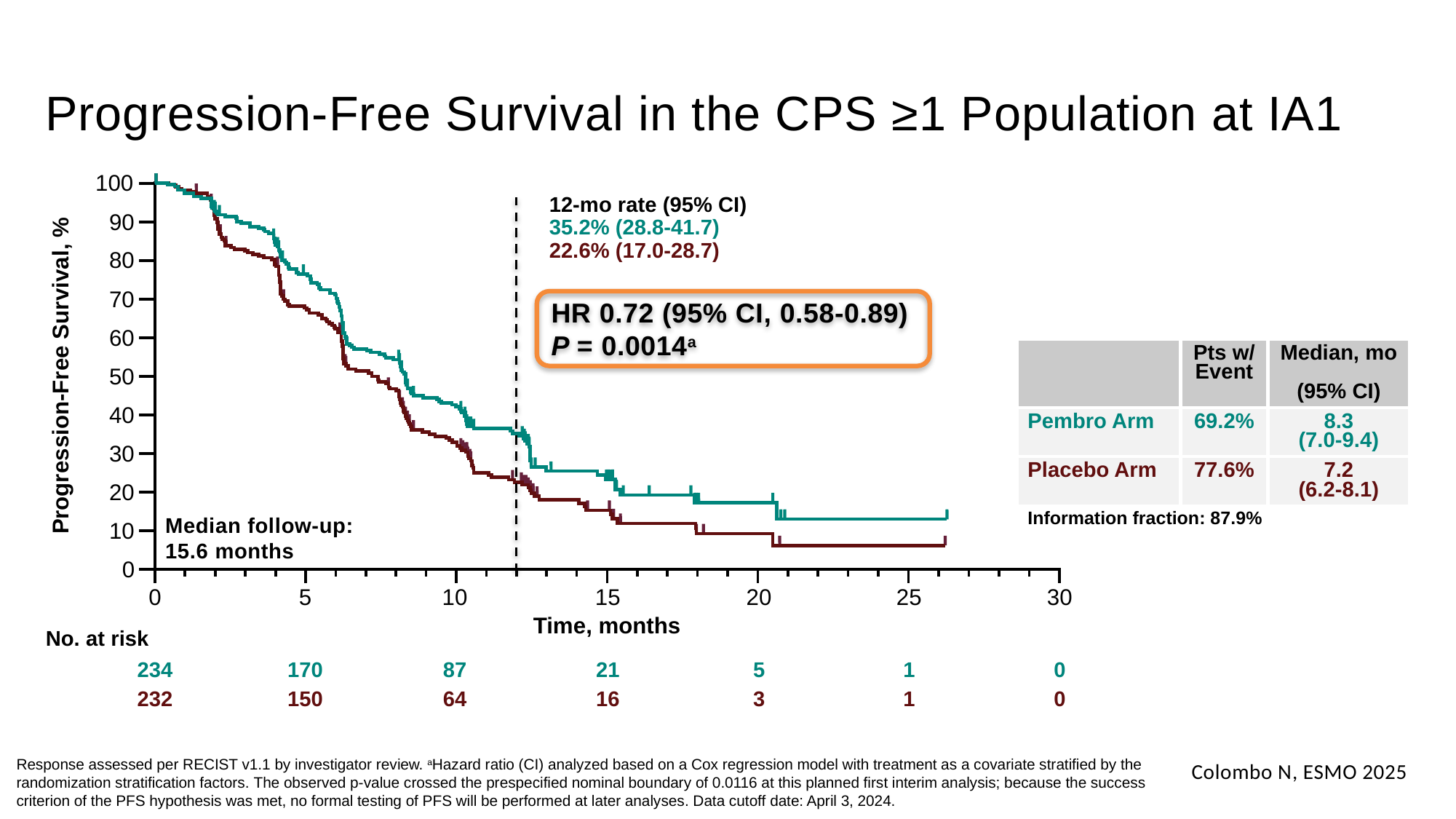

# Progression-Free Survival in the CPS ≥1 Population at IA1

100

90

80

70

60

50
Progression-Free Survival, %

40

30

20

10

0

0
5
10
15
20
25
30
Time, months
No. at risk
234
170
87
21
5
1
0
232
150
64
16
3
1
0
12-mo rate (95% CI)
35.2% (28.8-41.7)
22.6% (17.0-28.7)
HR 0.72 (95% CI, 0.58-0.89) P = 0.0014a
|  | Pts w/ Event | Median, mo (95% CI) |
| --- | --- | --- |
| Pembro Arm | 69.2% | 8.3 (7.0-9.4) |
| Placebo Arm | 77.6% | 7.2 (6.2-8.1) |
| Information fraction: 87.9% |  |  |
Median follow-up:
15.6 months

Response assessed per RECIST v1.1 by investigator review. aHazard ratio (CI) analyzed based on a Cox regression model with treatment as a covariate stratified by the randomization stratification factors. The observed p-value crossed the prespecified nominal boundary of 0.0116 at this planned first interim analysis; because the success criterion of the PFS hypothesis was met, no formal testing of PFS will be performed at later analyses. Data cutoff date: April 3, 2024.
Colombo N, ESMO 2025